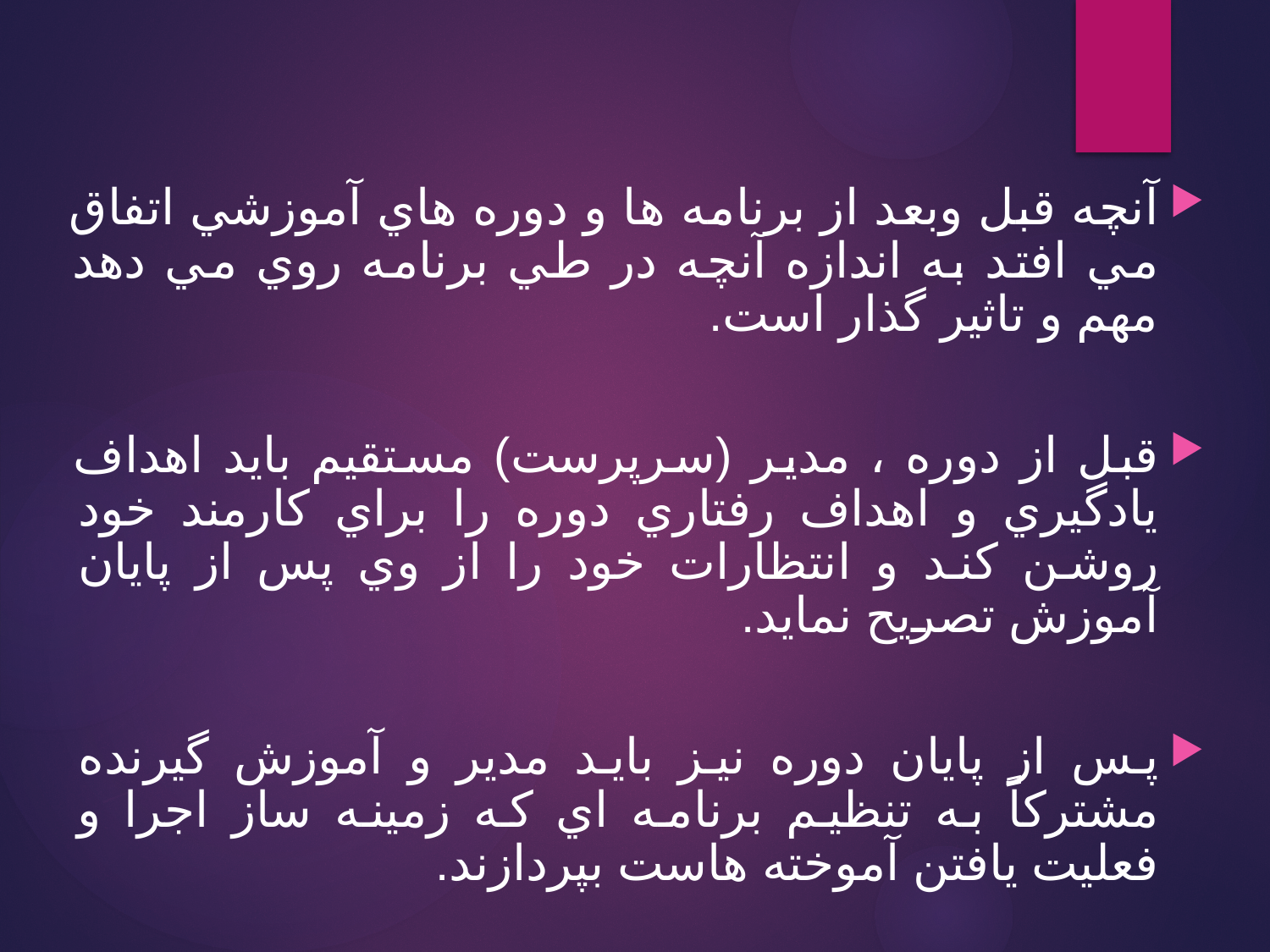

آنچه قبل وبعد از برنامه ها و دوره هاي آموزشي اتفاق مي افتد به اندازه آنچه در طي برنامه روي مي دهد مهم و تاثير گذار است.

قبل از دوره ، مدير (سرپرست) مستقيم بايد اهداف يادگيري و اهداف رفتاري دوره را براي كارمند خود روشن كند و انتظارات خود را از وي پس از پايان آموزش تصريح نمايد.

پس از پايان دوره نيز بايد مدير و آموزش گيرنده مشتركاً به تنظيم برنامه اي كه زمينه ساز اجرا و فعليت يافتن آموخته هاست بپردازند.